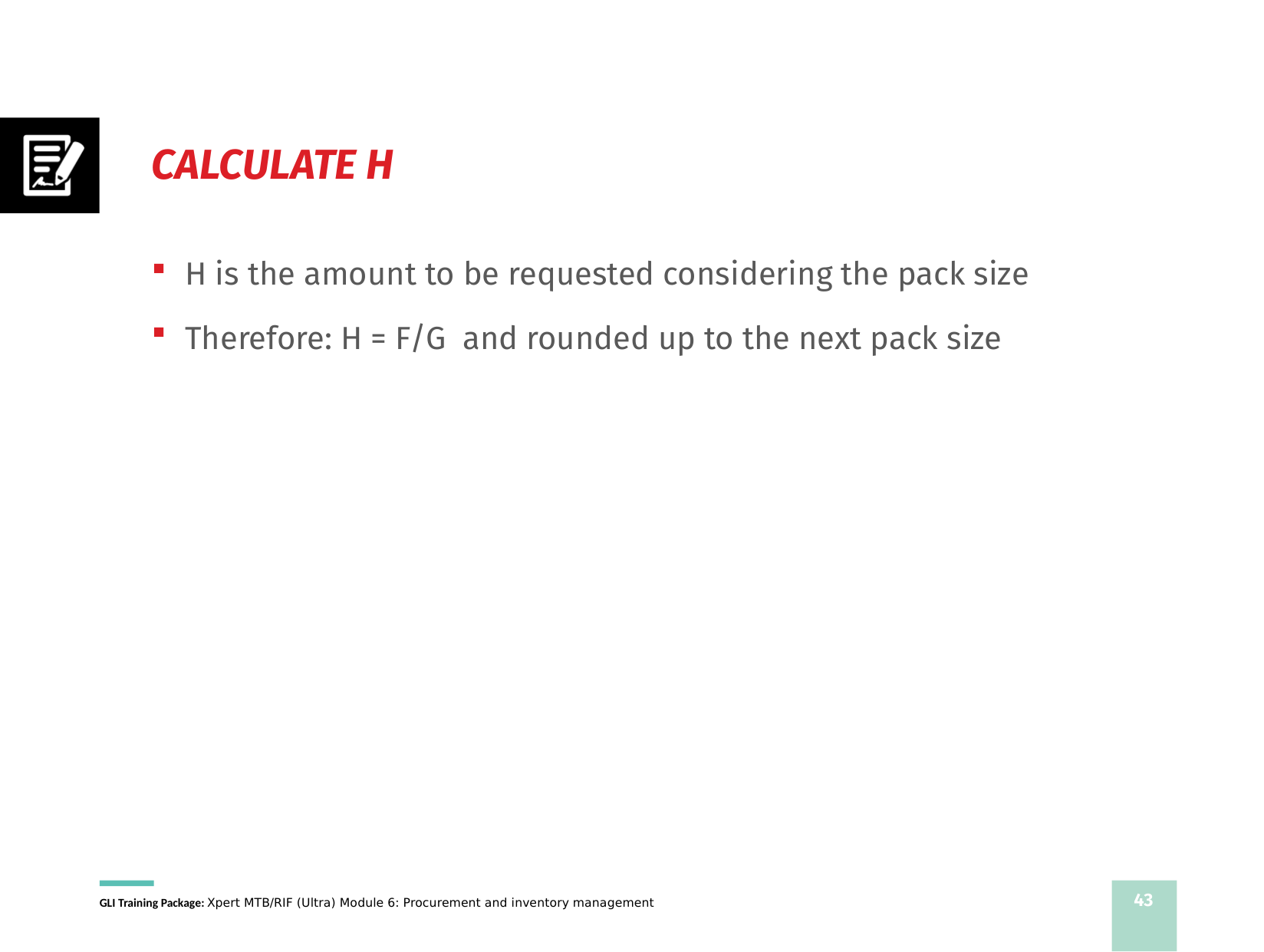

# CALCULATE H
H is the amount to be requested considering the pack size
Therefore: H = F/G  and rounded up to the next pack size